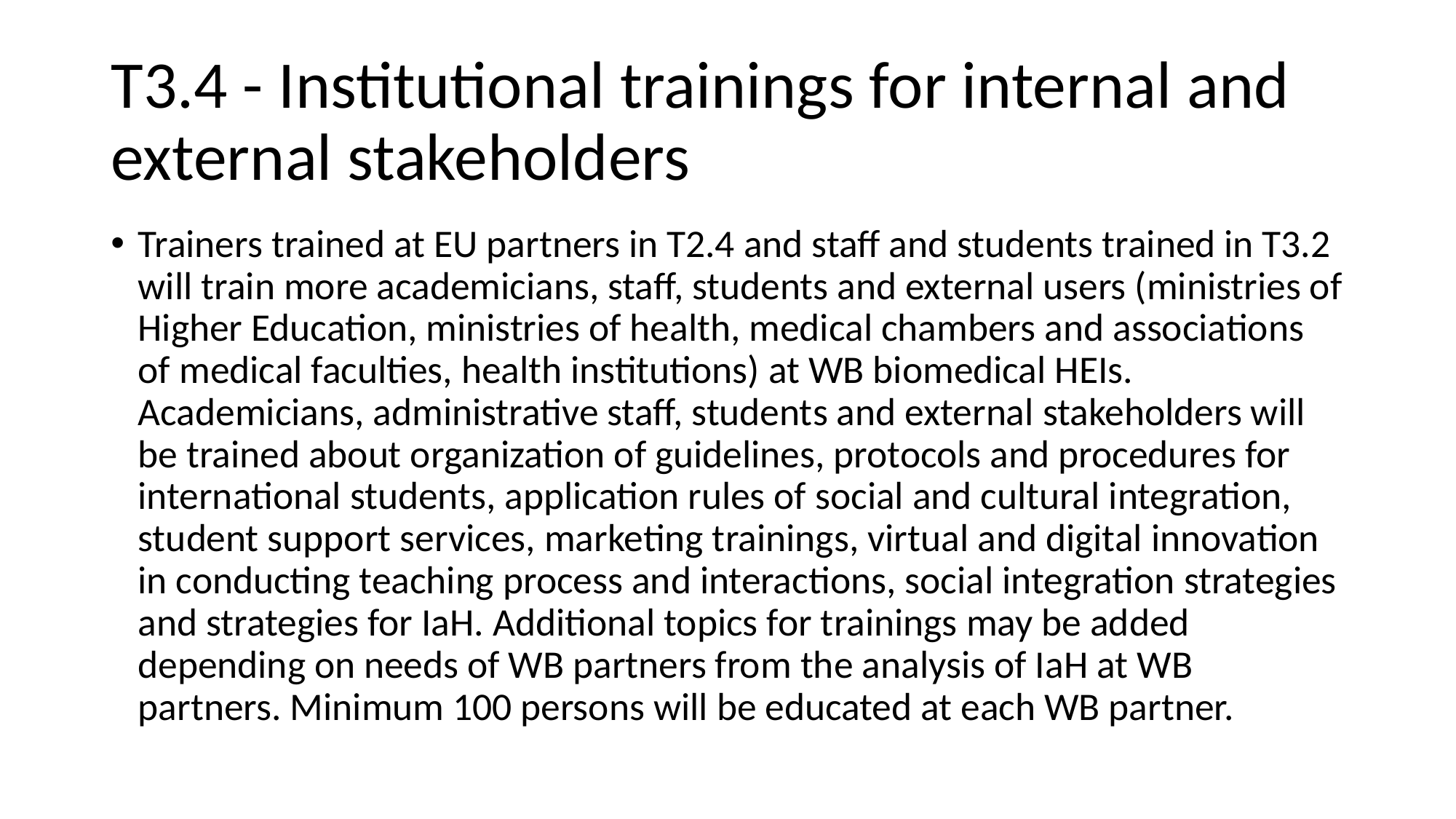

# T3.4 - Institutional trainings for internal and external stakeholders
Trainers trained at EU partners in T2.4 and staff and students trained in T3.2 will train more academicians, staff, students and external users (ministries of Higher Education, ministries of health, medical chambers and associations of medical faculties, health institutions) at WB biomedical HEIs. Academicians, administrative staff, students and external stakeholders will be trained about organization of guidelines, protocols and procedures for international students, application rules of social and cultural integration, student support services, marketing trainings, virtual and digital innovation in conducting teaching process and interactions, social integration strategies and strategies for IaH. Additional topics for trainings may be added depending on needs of WB partners from the analysis of IaH at WB partners. Minimum 100 persons will be educated at each WB partner.